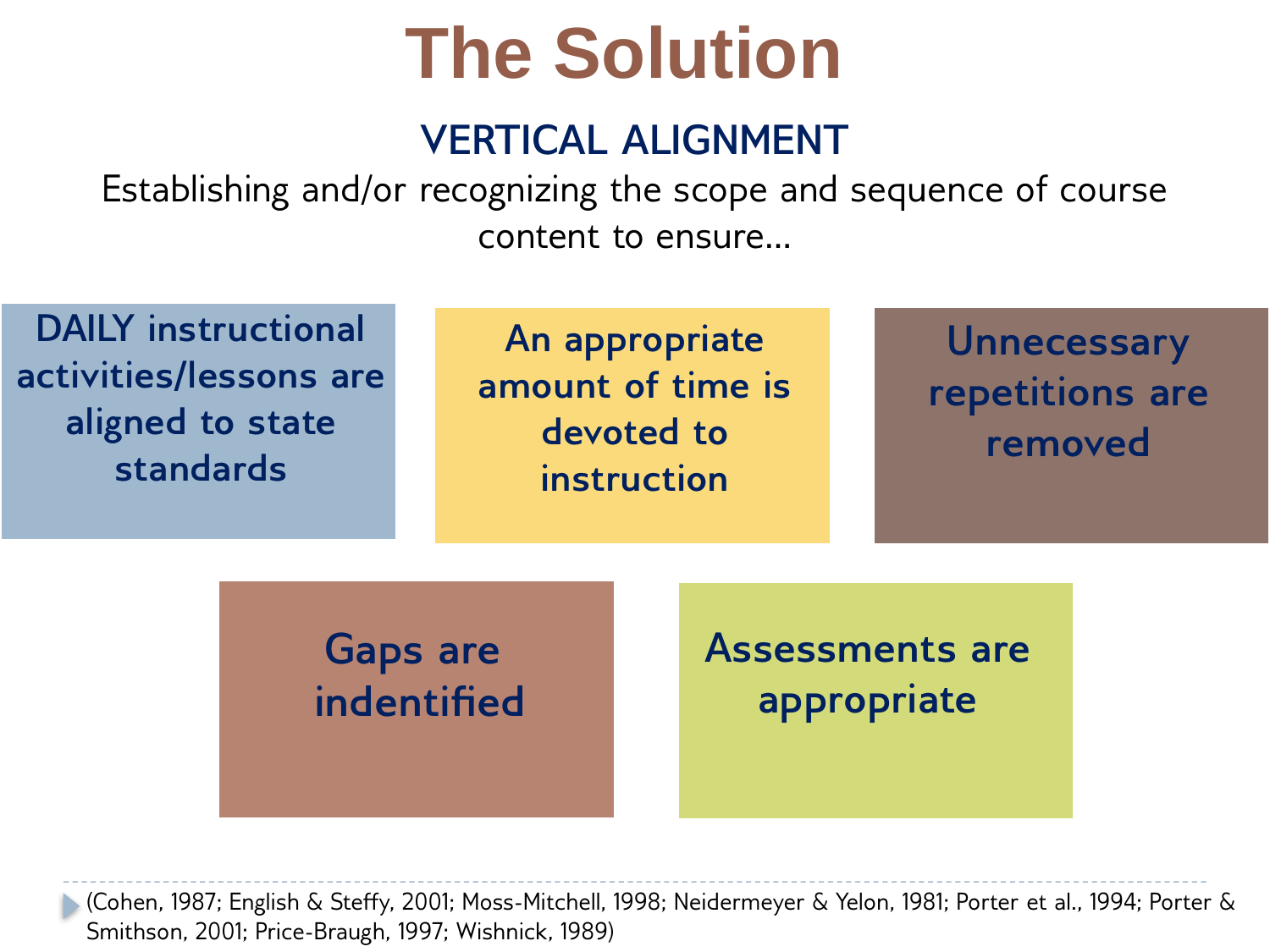

The Solution
VERTICAL ALIGNMENT
Establishing and/or recognizing the scope and sequence of course content to ensure…

DAILY instructional activities/lessons are aligned to state standards
An appropriate amount of time is devoted to instruction
Unnecessary repetitions are removed
Gaps are
 indentified
Assessments are appropriate
(Cohen, 1987; English & Steffy, 2001; Moss-Mitchell, 1998; Neidermeyer & Yelon, 1981; Porter et al., 1994; Porter & Smithson, 2001; Price-Braugh, 1997; Wishnick, 1989)